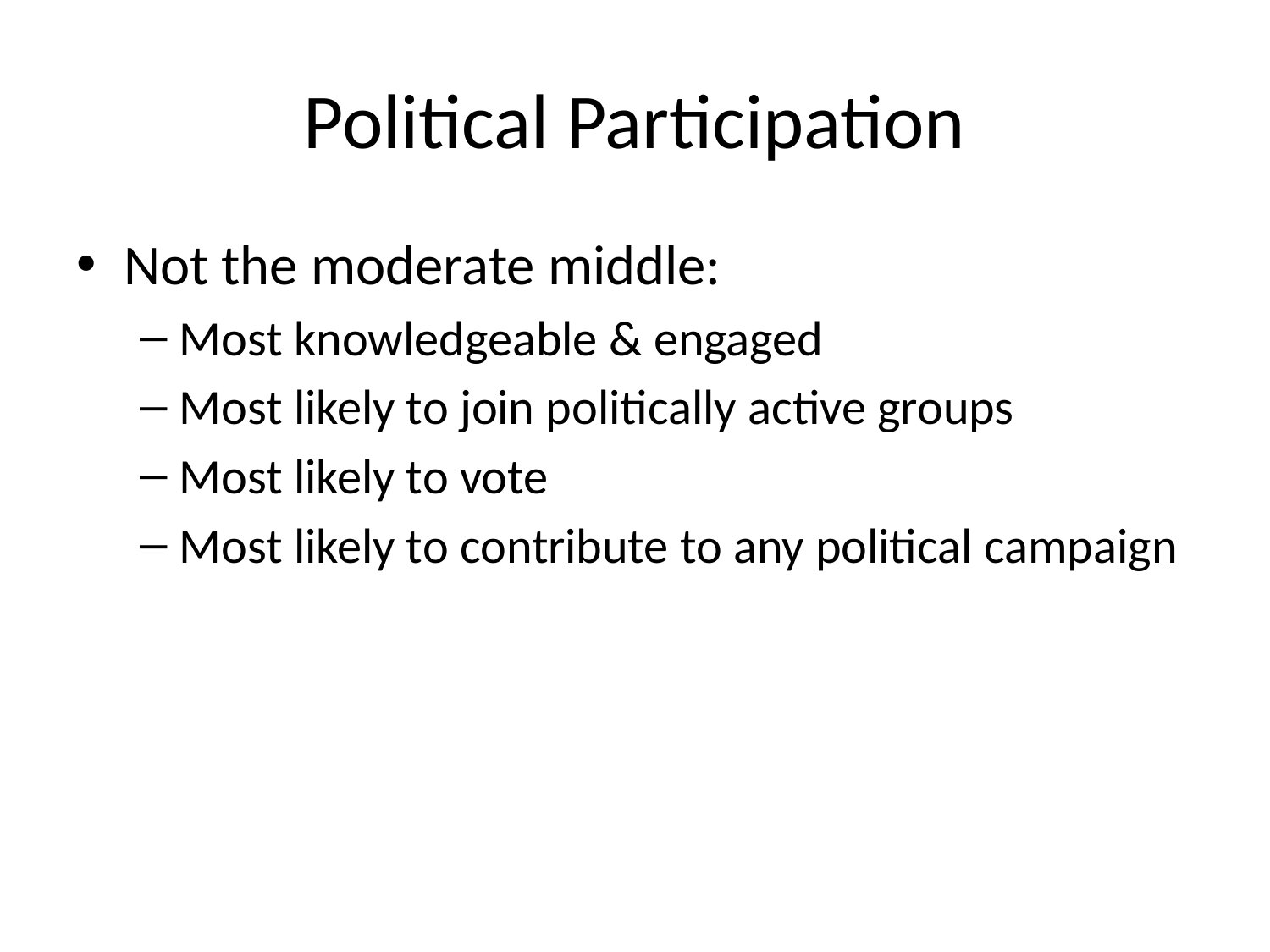

# Political Participation
Not the moderate middle:
Most knowledgeable & engaged
Most likely to join politically active groups
Most likely to vote
Most likely to contribute to any political campaign